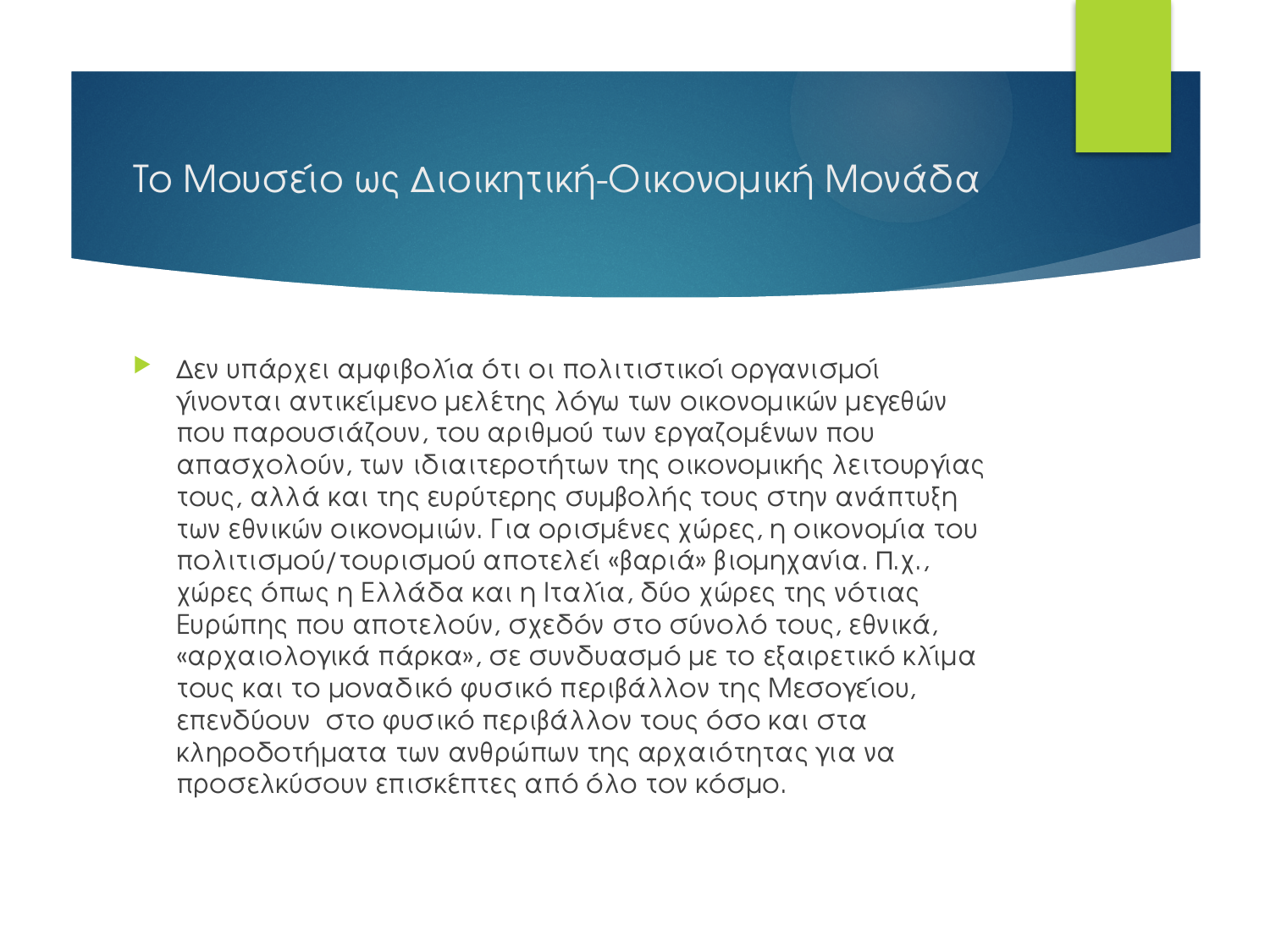

# Το Μουσείο ως Διοικητική-Οικονομική Μονάδα
Δεν υπάρχει αμφιβολία ότι οι πολιτιστικοί οργανισμοί γίνονται αντικείμενο μελέτης λόγω των οικονομικών μεγεθών που παρουσιάζουν, του αριθμού των εργαζομένων που απασχολούν, των ιδιαιτεροτήτων της οικονομικής λειτουργίας τους, αλλά και της ευρύτερης συμβολής τους στην ανάπτυξη των εθνικών οικονομιών. Για ορισμένες χώρες, η οικονομία του πολιτισμού/τουρισμού αποτελεί «βαριά» βιομηχανία. Π.χ., χώρες όπως η Ελλάδα και η Ιταλία, δύο χώρες της νότιας Ευρώπης που αποτελούν, σχεδόν στο σύνολό τους, εθνικά, «αρχαιολογικά πάρκα», σε συνδυασμό με το εξαιρετικό κλίμα τους και το μοναδικό φυσικό περιβάλλον της Μεσογείου, επενδύουν  στο φυσικό περιβάλλον τους όσο και στα κληροδοτήματα των ανθρώπων της αρχαιότητας για να προσελκύσουν επισκέπτες από όλο τον κόσμο.